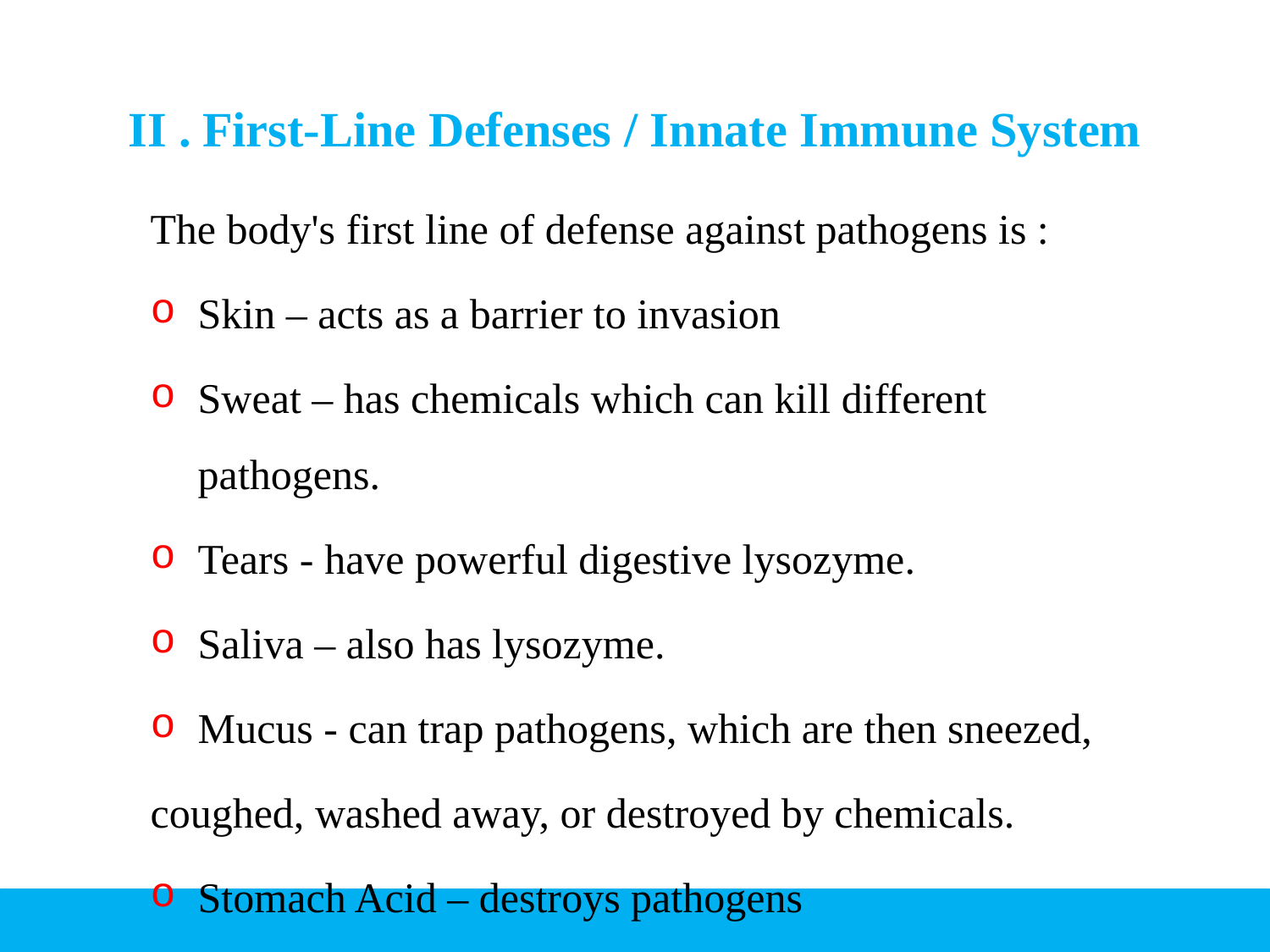

# II . First-Line Defenses / Innate Immune System
The body's first line of defense against pathogens is :
Skin – acts as a barrier to invasion
Sweat – has chemicals which can kill different pathogens.
Tears - have powerful digestive lysozyme.
Saliva – also has lysozyme.
Mucus - can trap pathogens, which are then sneezed,
coughed, washed away, or destroyed by chemicals.
Stomach Acid – destroys pathogens